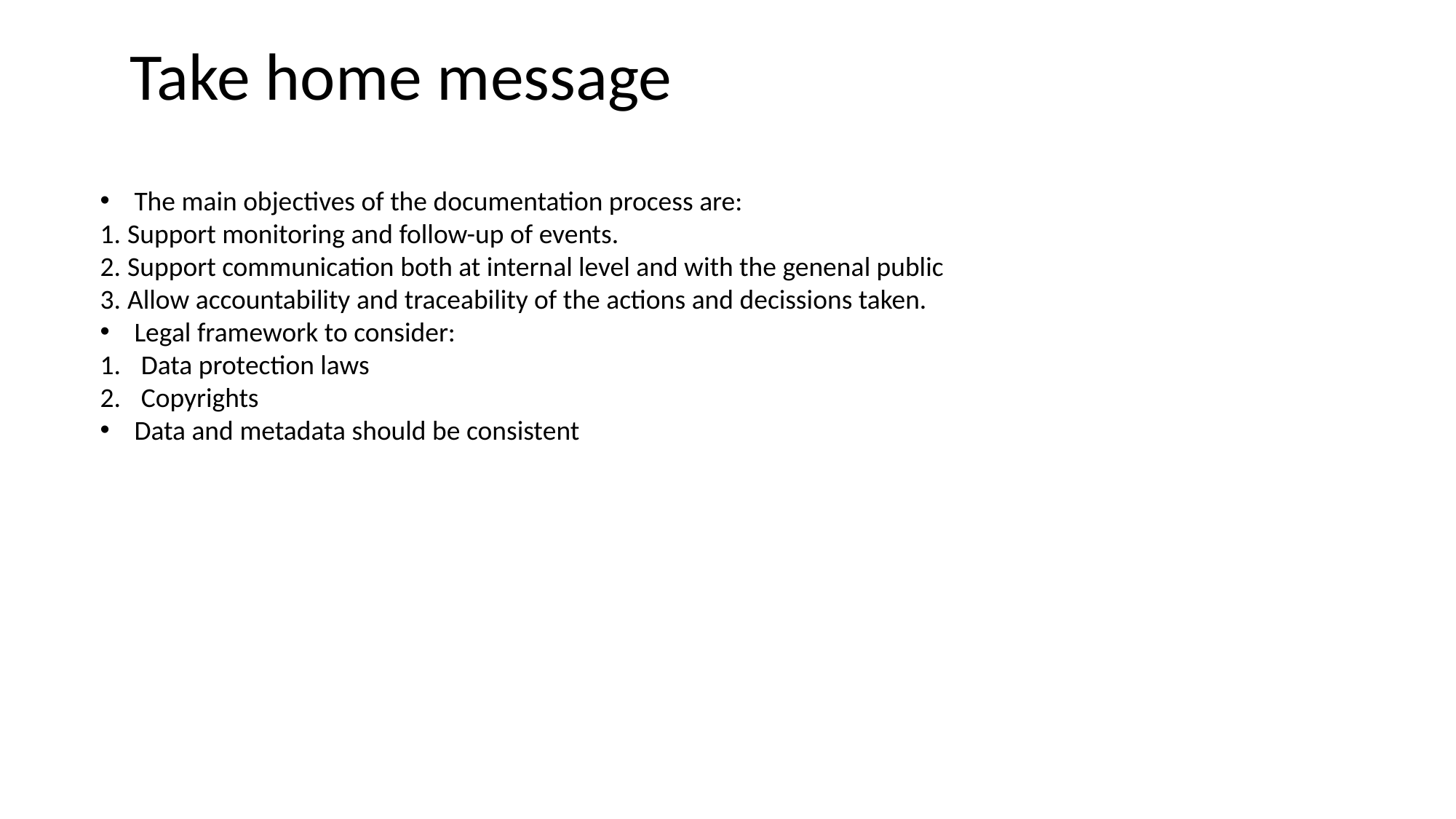

Take home message
The main objectives of the documentation process are:
Support monitoring and follow-up of events.
Support communication both at internal level and with the genenal public
Allow accountability and traceability of the actions and decissions taken.
Legal framework to consider:
Data protection laws
Copyrights
Data and metadata should be consistent